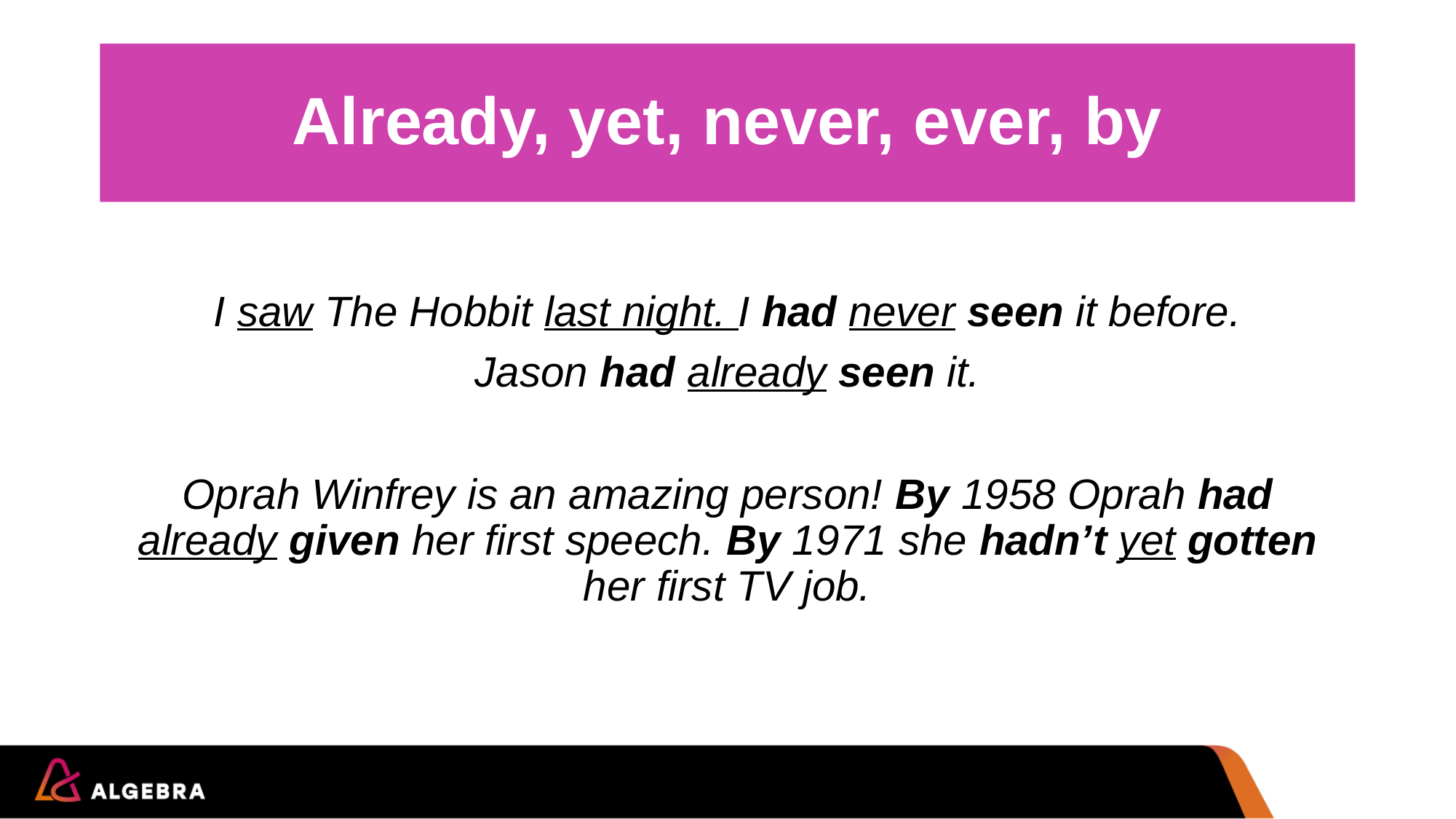

# Already, yet, never, ever, by

I saw The Hobbit last night. I had never seen it before.
Jason had already seen it.

Oprah Winfrey is an amazing person! By 1958 Oprah had already given her first speech. By 1971 she hadn’t yet gotten her first TV job.